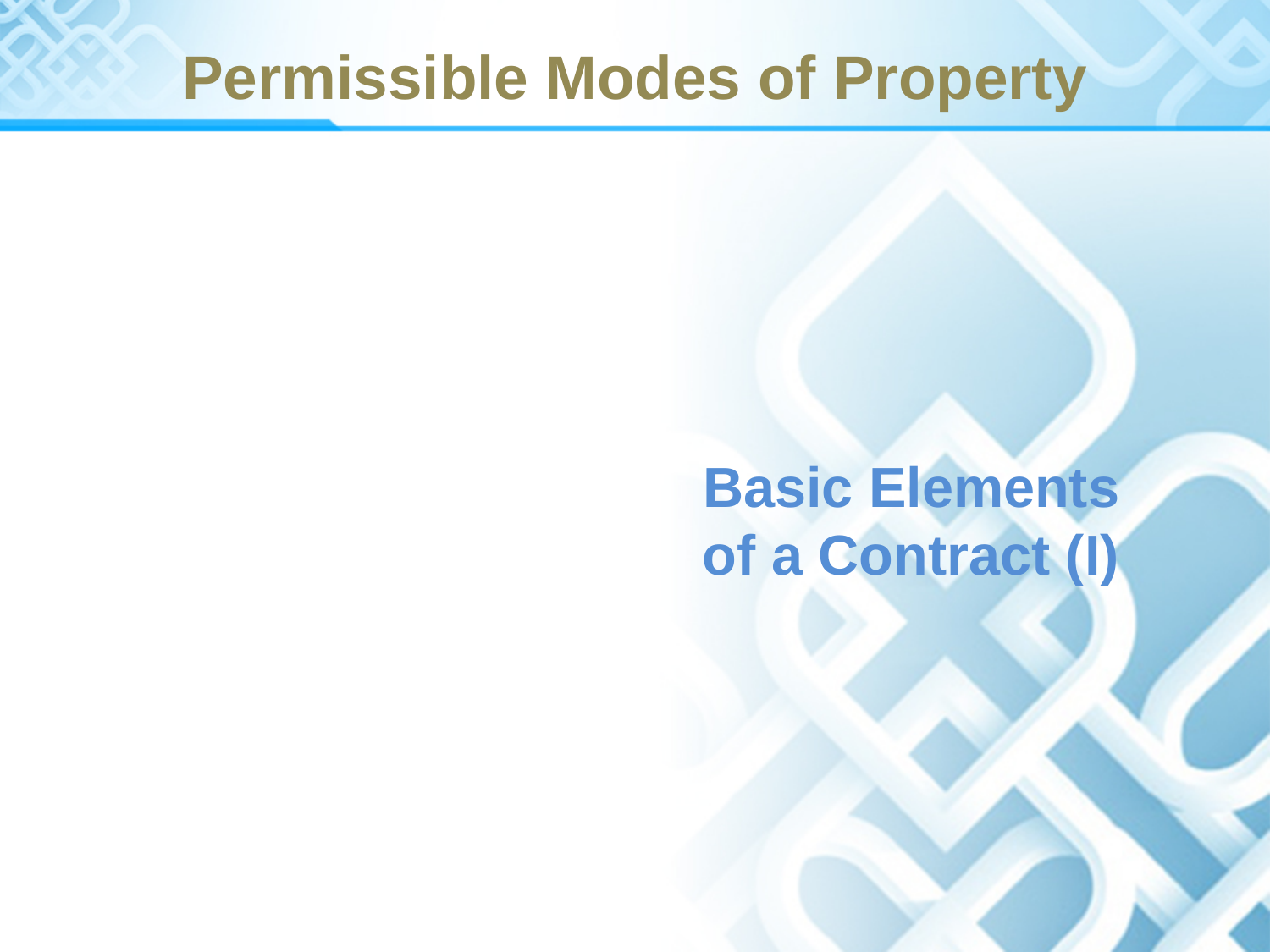

# Permissible Modes of Property
Basic Elements of a Contract (I)